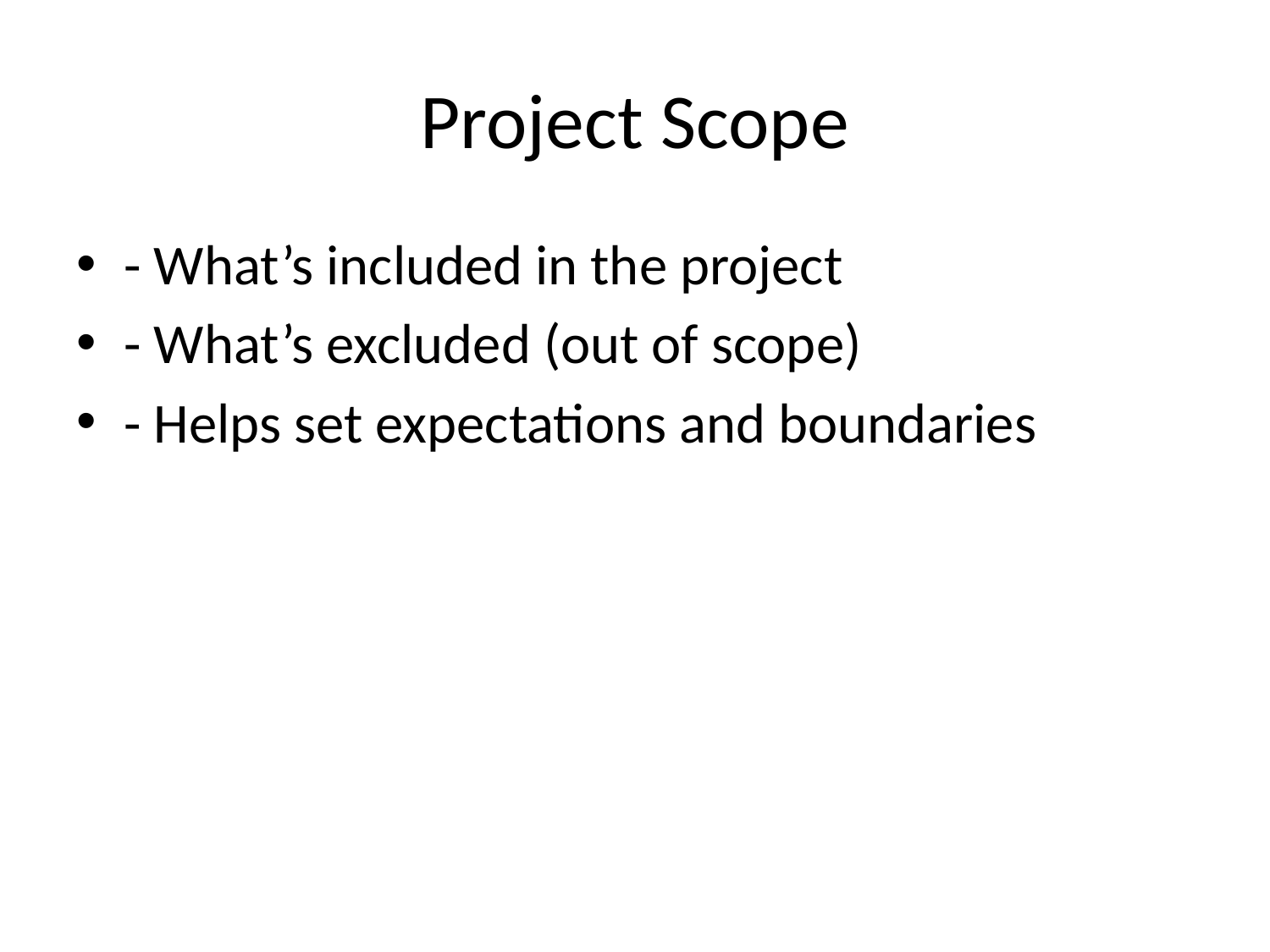

# Project Scope
- What’s included in the project
- What’s excluded (out of scope)
- Helps set expectations and boundaries